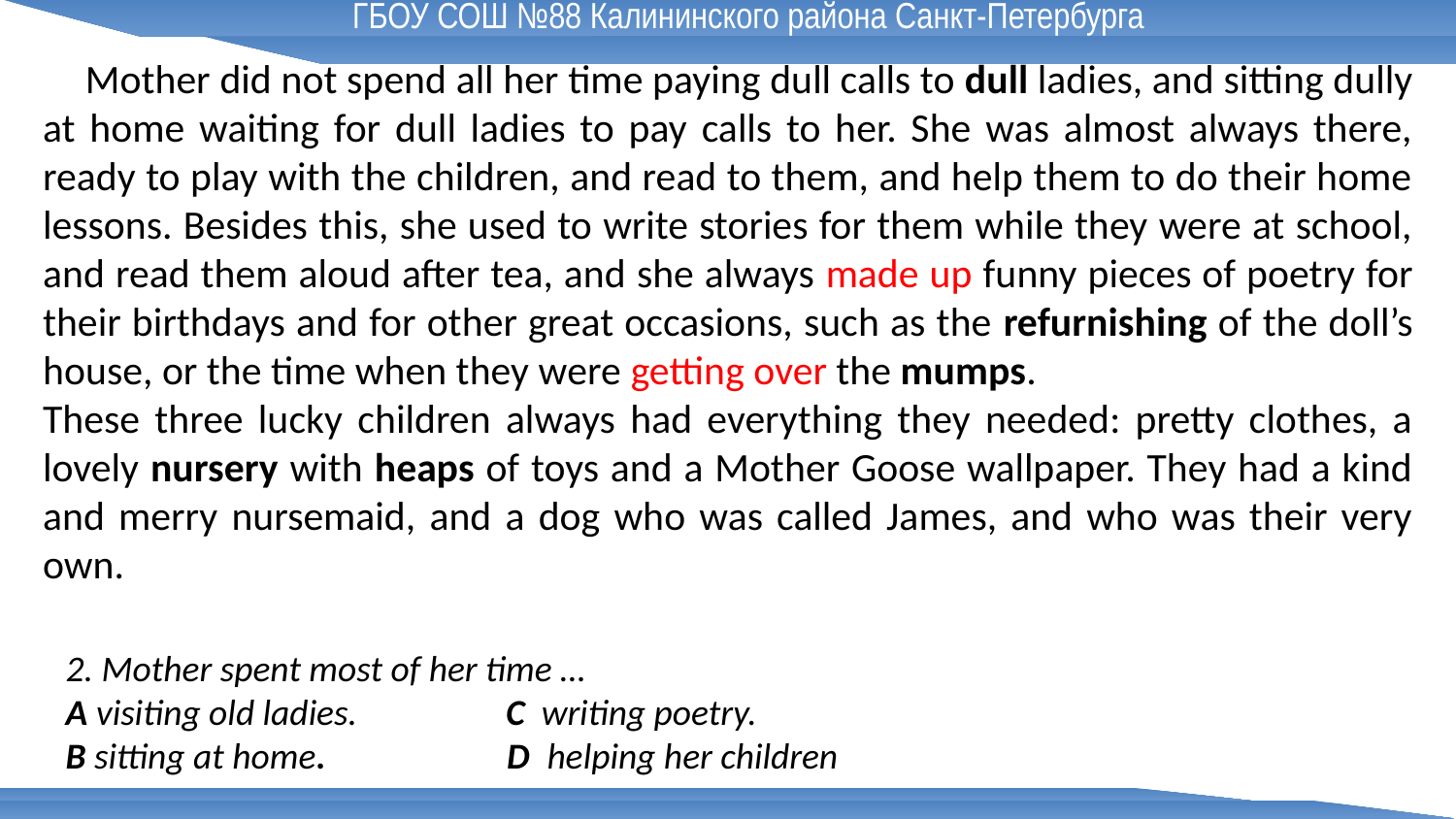

ГБОУ СОШ №88 Калининского района Санкт-Петербурга

     Mother did not spend all her time paying dull calls to dull ladies, and sitting dully at home waiting for dull ladies to pay calls to her. She was almost always there, ready to play with the children, and read to them, and help them to do their home lessons. Besides this, she used to write stories for them while they were at school, and read them aloud after tea, and she always made up funny pieces of poetry for their birthdays and for other great occasions, such as the refurnishing of the doll’s house, or the time when they were getting over the mumps.
These three lucky children always had everything they needed: pretty clothes, a lovely nursery with heaps of toys and a Mother Goose wallpaper. They had a kind and merry nursemaid, and a dog who was called James, and who was their very own.
2. Mother spent most of her time …
A visiting old ladies.                  C  writing poetry.
B sitting at home.                      D  helping her children